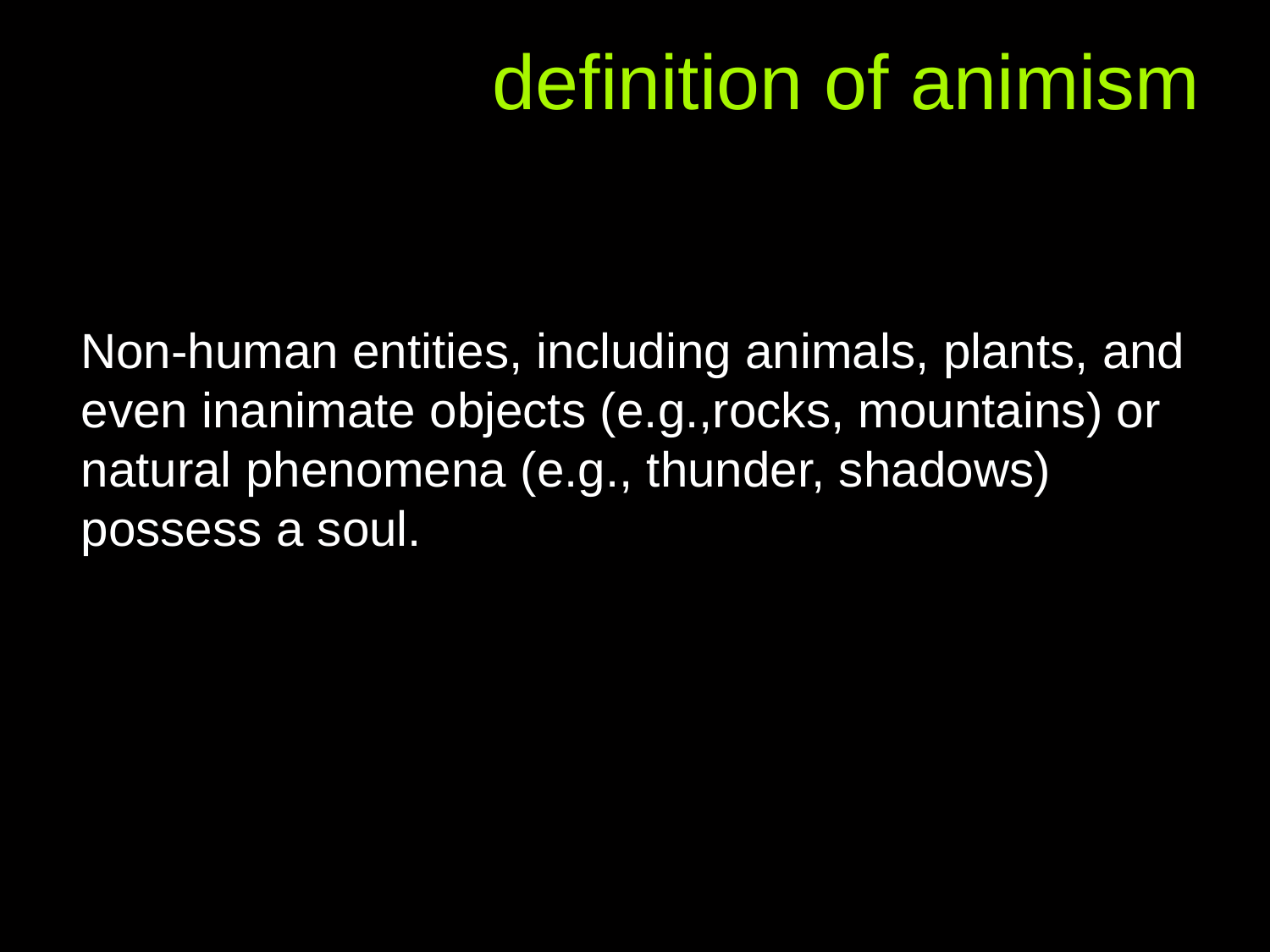

definition of animism
Non-human entities, including animals, plants, and even inanimate objects (e.g.,rocks, mountains) or natural phenomena (e.g., thunder, shadows) possess a soul.